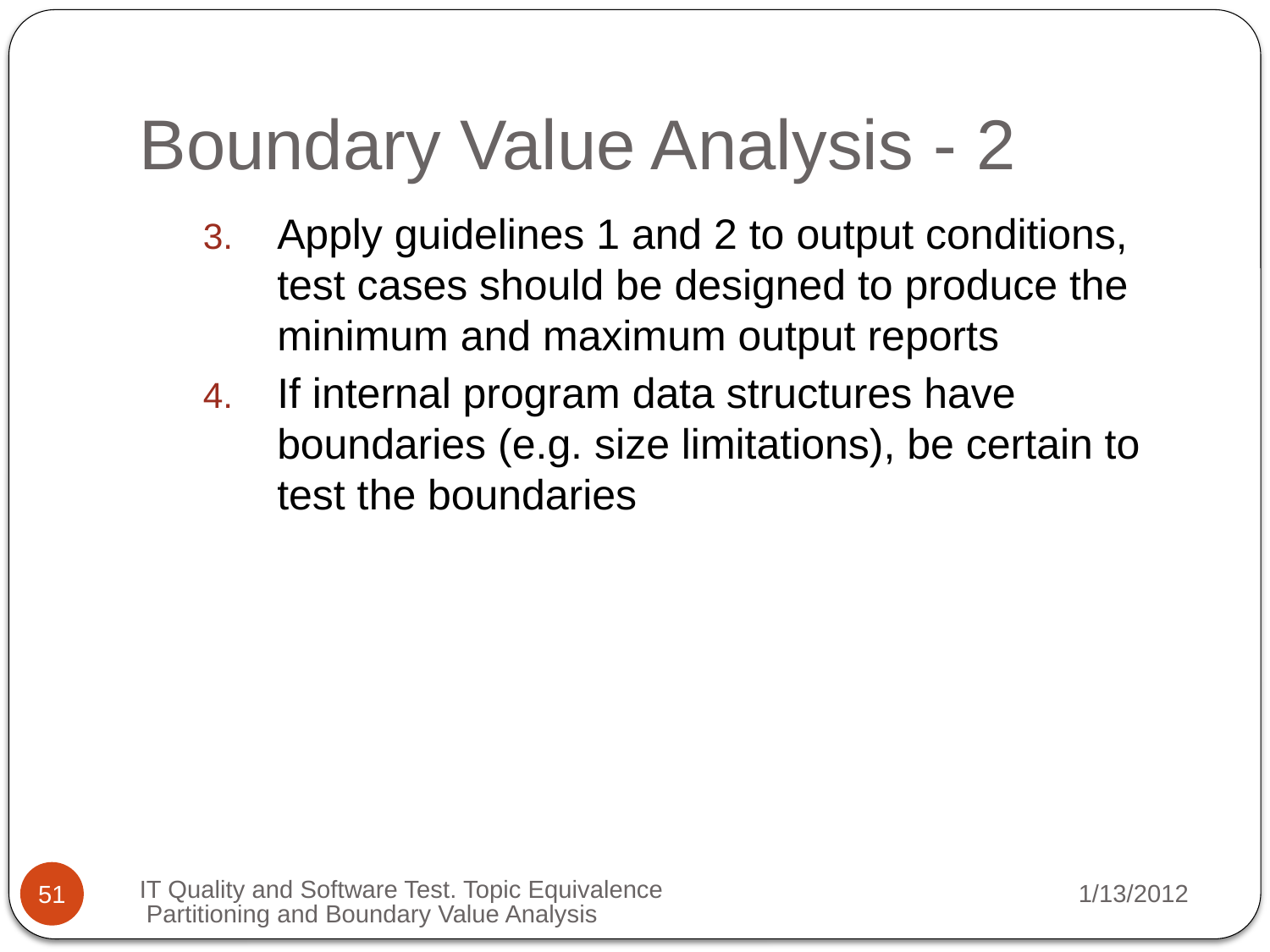

# Boundary Value Analysis - 2
Apply guidelines 1 and 2 to output conditions, test cases should be designed to produce the minimum and maximum output reports
If internal program data structures have boundaries (e.g. size limitations), be certain to test the boundaries
IT Quality and Software Test. Topic Equivalence Partitioning and Boundary Value Analysis
1/13/2012
51